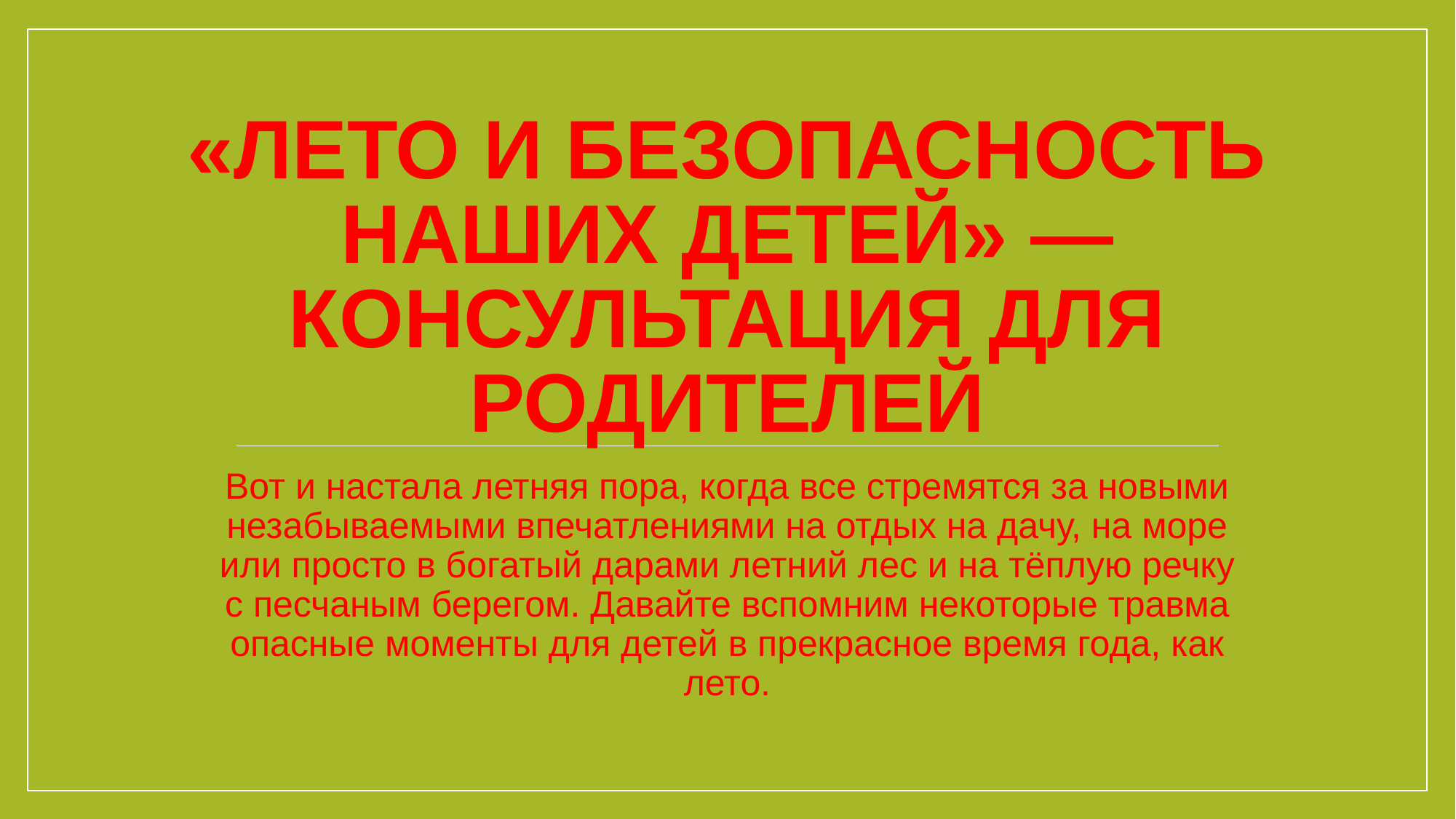

# «Лето и безопасность наших детей» — Консультация для родителей
Вот и настала летняя пора, когда все стремятся за новыми незабываемыми впечатлениями на отдых на дачу, на море или просто в богатый дарами летний лес и на тёплую речку с песчаным берегом. Давайте вспомним некоторые травма опасные моменты для детей в прекрасное время года, как лето.